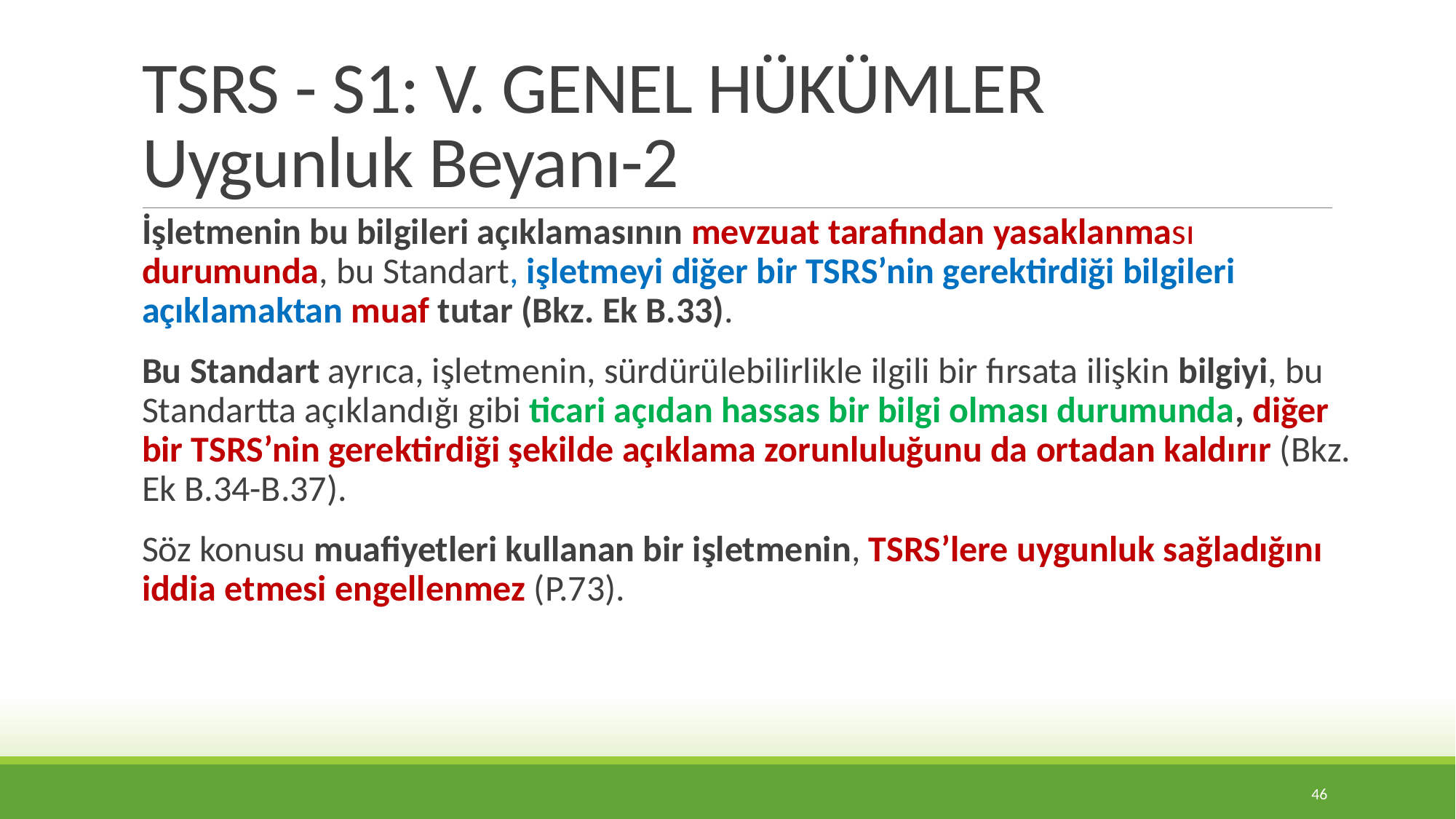

# TSRS - S1: V. GENEL HÜKÜMLER Uygunluk Beyanı-2
İşletmenin bu bilgileri açıklamasının mevzuat tarafından yasaklanması durumunda, bu Standart, işletmeyi diğer bir TSRS’nin gerektirdiği bilgileri açıklamaktan muaf tutar (Bkz. Ek B.33).
Bu Standart ayrıca, işletmenin, sürdürülebilirlikle ilgili bir fırsata ilişkin bilgiyi, bu Standartta açıklandığı gibi ticari açıdan hassas bir bilgi olması durumunda, diğer bir TSRS’nin gerektirdiği şekilde açıklama zorunluluğunu da ortadan kaldırır (Bkz. Ek B.34-B.37).
Söz konusu muafiyetleri kullanan bir işletmenin, TSRS’lere uygunluk sağladığını iddia etmesi engellenmez (P.73).

46